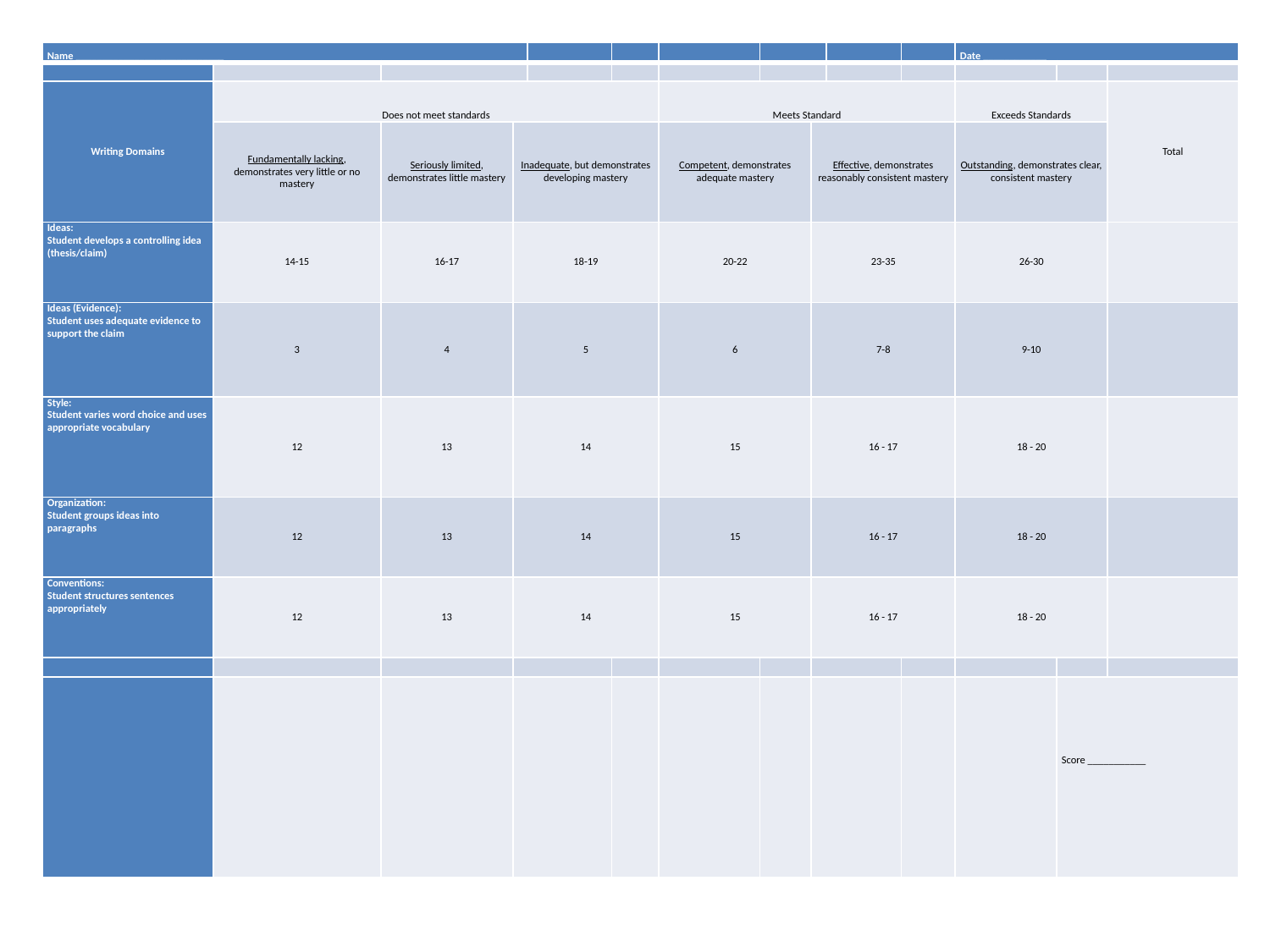

| Name \_\_\_\_\_\_\_\_\_\_\_\_\_\_\_\_\_\_\_\_\_\_\_\_\_\_\_\_ |  |  |  |  |  |  |  |  |  |  | Date \_\_\_\_\_\_\_\_\_\_\_\_ |  |  |
| --- | --- | --- | --- | --- | --- | --- | --- | --- | --- | --- | --- | --- | --- |
|  |  |  |  |  |  |  |  |  |  |  |  |  |  |
| Writing Domains | Does not meet standards |  |  |  |  | Meets Standard |  |  |  |  | Exceeds Standards |  | Total |
|  | Fundamentally lacking, demonstrates very little or no mastery | Seriously limited, demonstrates little mastery | Inadequate, but demonstrates developing mastery |  |  | Competent, demonstrates adequate mastery |  | Effective, demonstrates reasonably consistent mastery |  |  | Outstanding, demonstrates clear, consistent mastery |  |  |
| Ideas: Student develops a controlling idea (thesis/claim) | 14-15 | 16-17 | 18-19 |  |  | 20-22 |  | 23-35 |  |  | 26-30 |  |  |
| Ideas (Evidence): Student uses adequate evidence to support the claim | 3 | 4 | 5 |  |  | 6 |  | 7-8 |  |  | 9-10 |  |  |
| Style: Student varies word choice and uses appropriate vocabulary | 12 | 13 | 14 |  |  | 15 |  | 16 - 17 |  |  | 18 - 20 |  |  |
| Organization: Student groups ideas into paragraphs | 12 | 13 | 14 |  |  | 15 |  | 16 - 17 |  |  | 18 - 20 |  |  |
| Conventions: Student structures sentences appropriately | 12 | 13 | 14 |  |  | 15 |  | 16 - 17 |  |  | 18 - 20 |  |  |
|  |  |  |  |  |  |  |  |  |  |  |  |  |  |
|  |  |  |  |  |  |  |  |  |  |  |  | Score \_\_\_\_\_\_\_\_\_\_\_ |  |
#